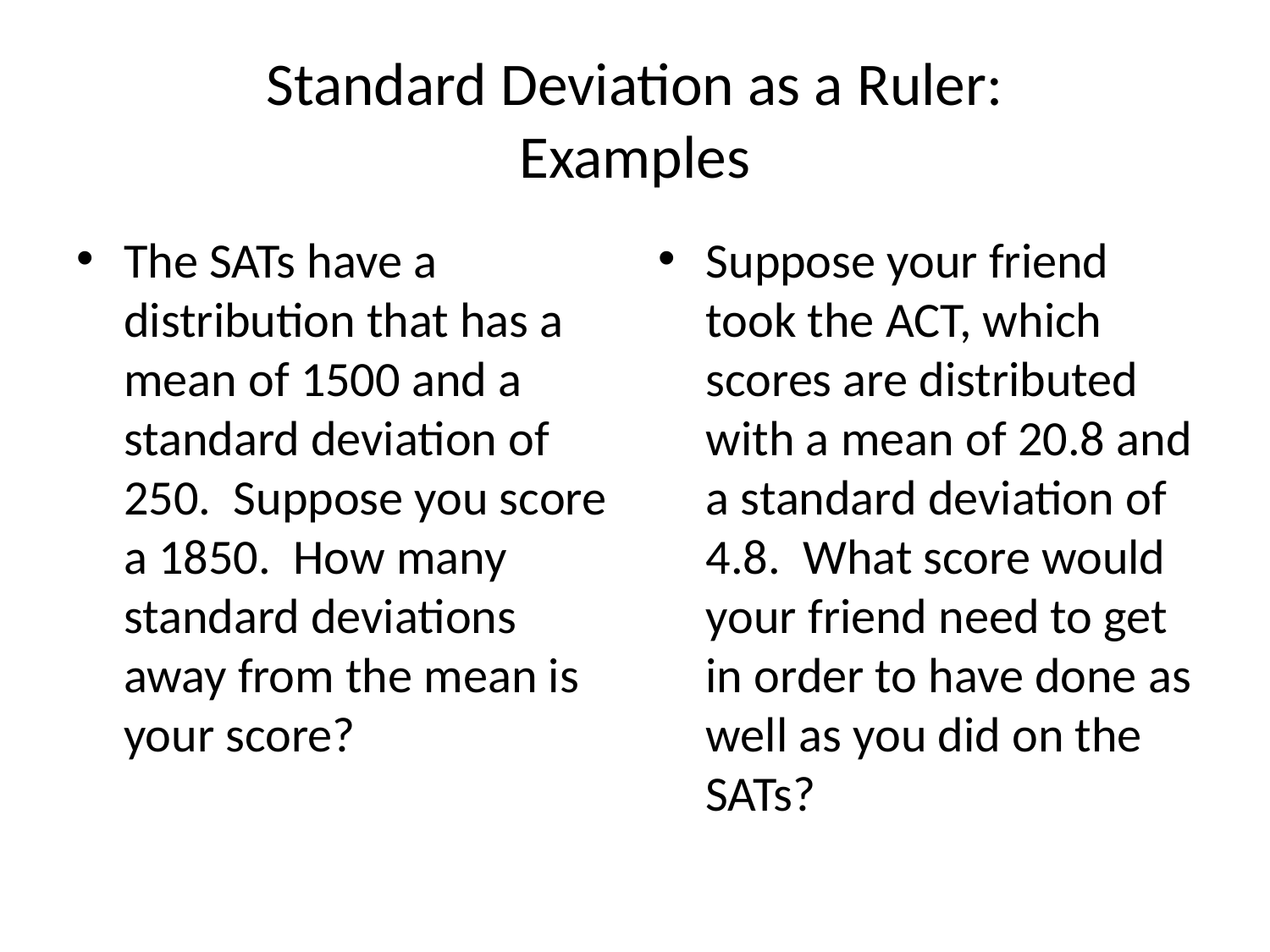

# Standard Deviation as a Ruler: Examples
The SATs have a distribution that has a mean of 1500 and a standard deviation of 250.  Suppose you score a 1850.  How many standard deviations away from the mean is your score?
Suppose your friend took the ACT, which scores are distributed with a mean of 20.8 and a standard deviation of 4.8.  What score would your friend need to get in order to have done as well as you did on the SATs?